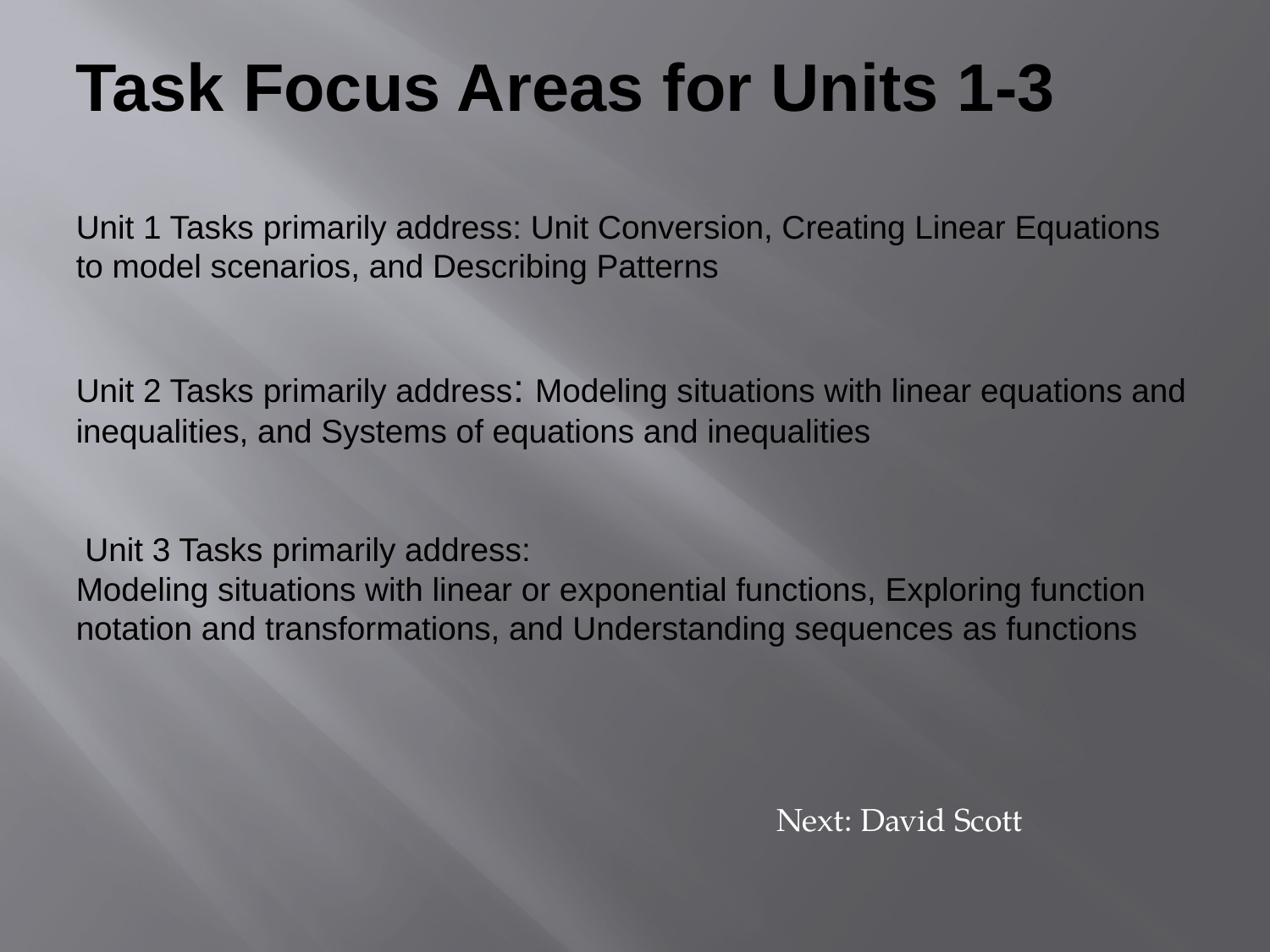

# Task Focus Areas for Units 1-3 Unit 1 Tasks primarily address: Unit Conversion, Creating Linear Equations to model scenarios, and Describing Patterns Unit 2 Tasks primarily address: Modeling situations with linear equations and inequalities, and Systems of equations and inequalities Unit 3 Tasks primarily address: Modeling situations with linear or exponential functions, Exploring function notation and transformations, and Understanding sequences as functions
Next: David Scott